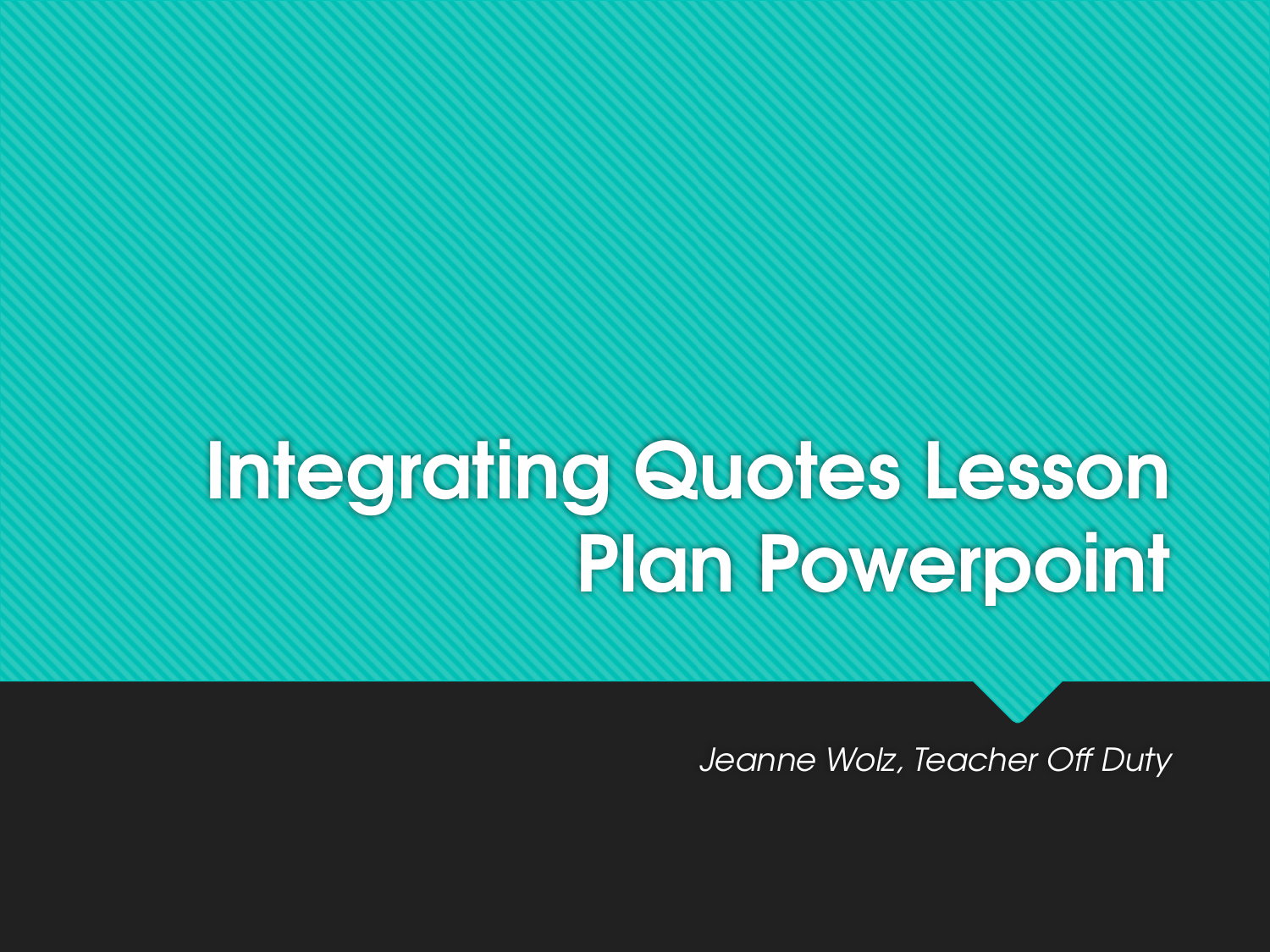

# Integrating Quotes Lesson Plan Powerpoint
Jeanne Wolz, Teacher Off Duty